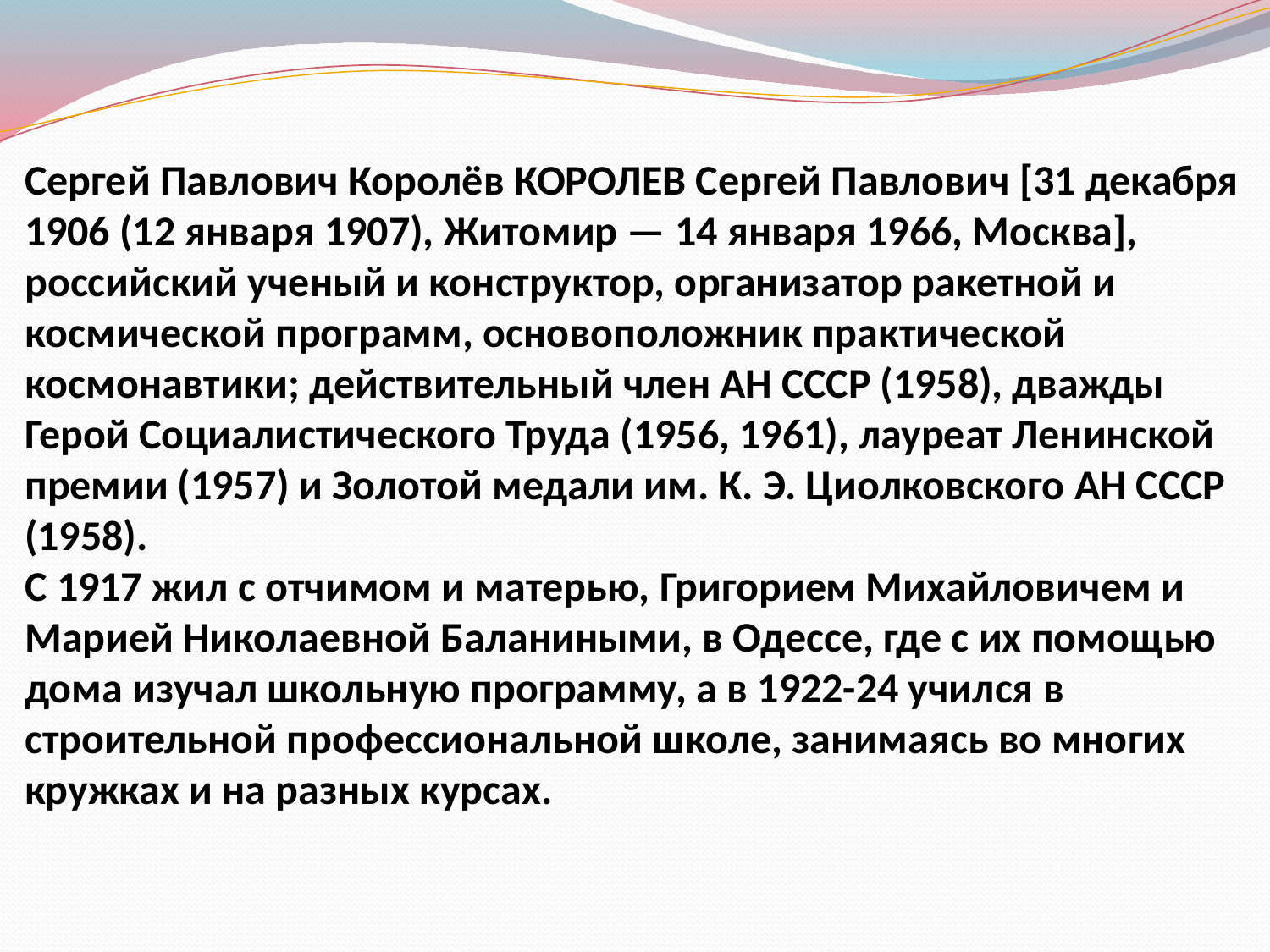

# Сергей Павлович Королёв КОРОЛЕВ Сергей Павлович [31 декабря 1906 (12 января 1907), Житомир — 14 января 1966, Москва], российский ученый и конструктор, организатор ракетной и космической программ, основоположник практической космонавтики; действительный член АН СССР (1958), дважды Герой Социалистического Труда (1956, 1961), лауреат Ленинской премии (1957) и Золотой медали им. К. Э. Циолковского АН СССР (1958). С 1917 жил с отчимом и матерью, Григорием Михайловичем и Марией Николаевной Баланиными, в Одессе, где с их помощью дома изучал школьную программу, а в 1922-24 учился в строительной профессиональной школе, занимаясь во многих кружках и на разных курсах.